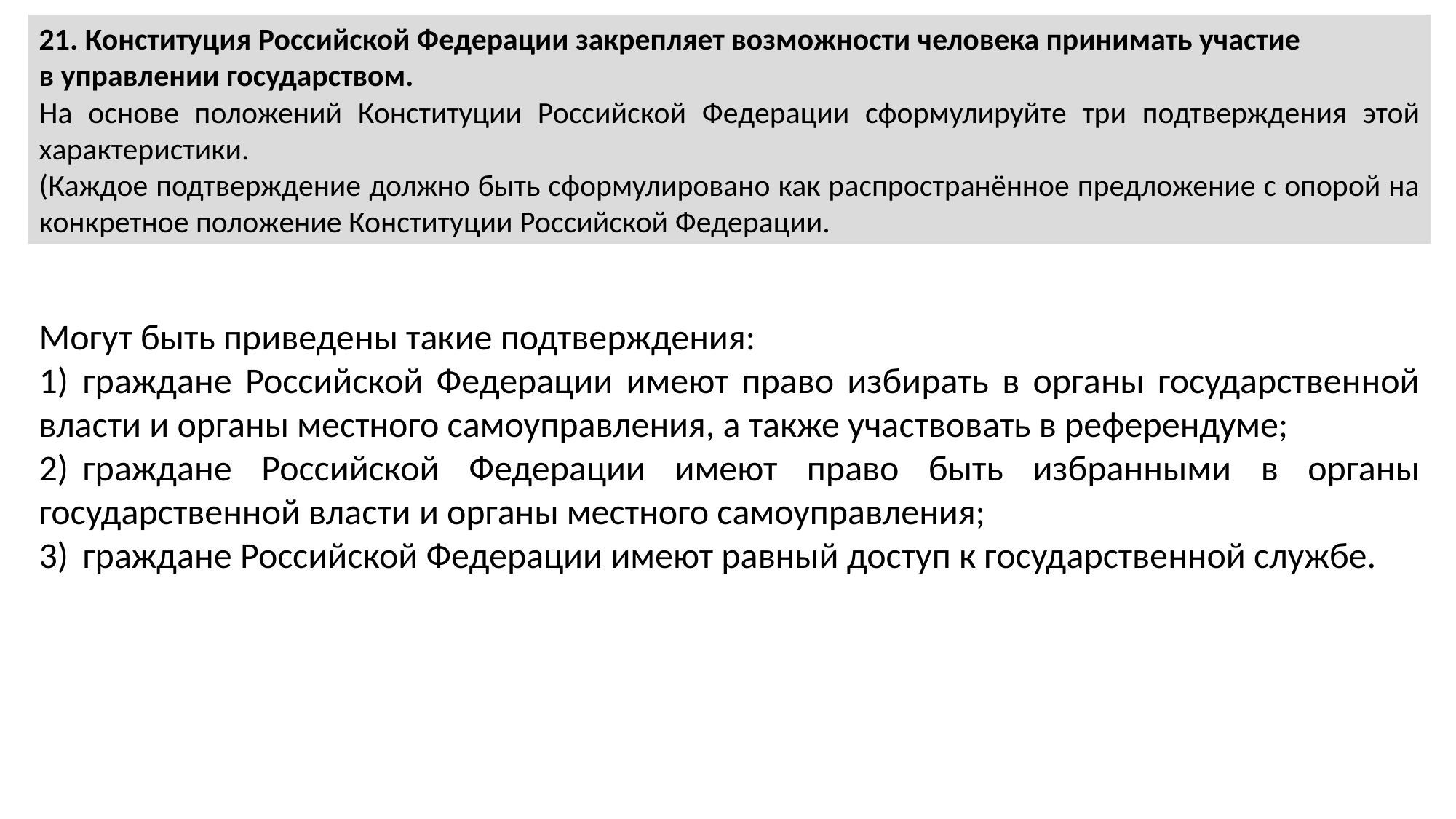

21. Конституция Российской Федерации закрепляет возможности человека принимать участие
в управлении государством.
На основе положений Конституции Российской Федерации сформулируйте три подтверждения этой характеристики.
(Каждое подтверждение должно быть сформулировано как распространённое предложение с опорой на конкретное положение Конституции Российской Федерации.
Могут быть приведены такие подтверждения:
1)	граждане Российской Федерации имеют право избирать в органы государственной власти и органы местного самоуправления, а также участвовать в референдуме;
2)	граждане Российской Федерации имеют право быть избранными в органы государственной власти и органы местного самоуправления;
3)	граждане Российской Федерации имеют равный доступ к государственной службе.